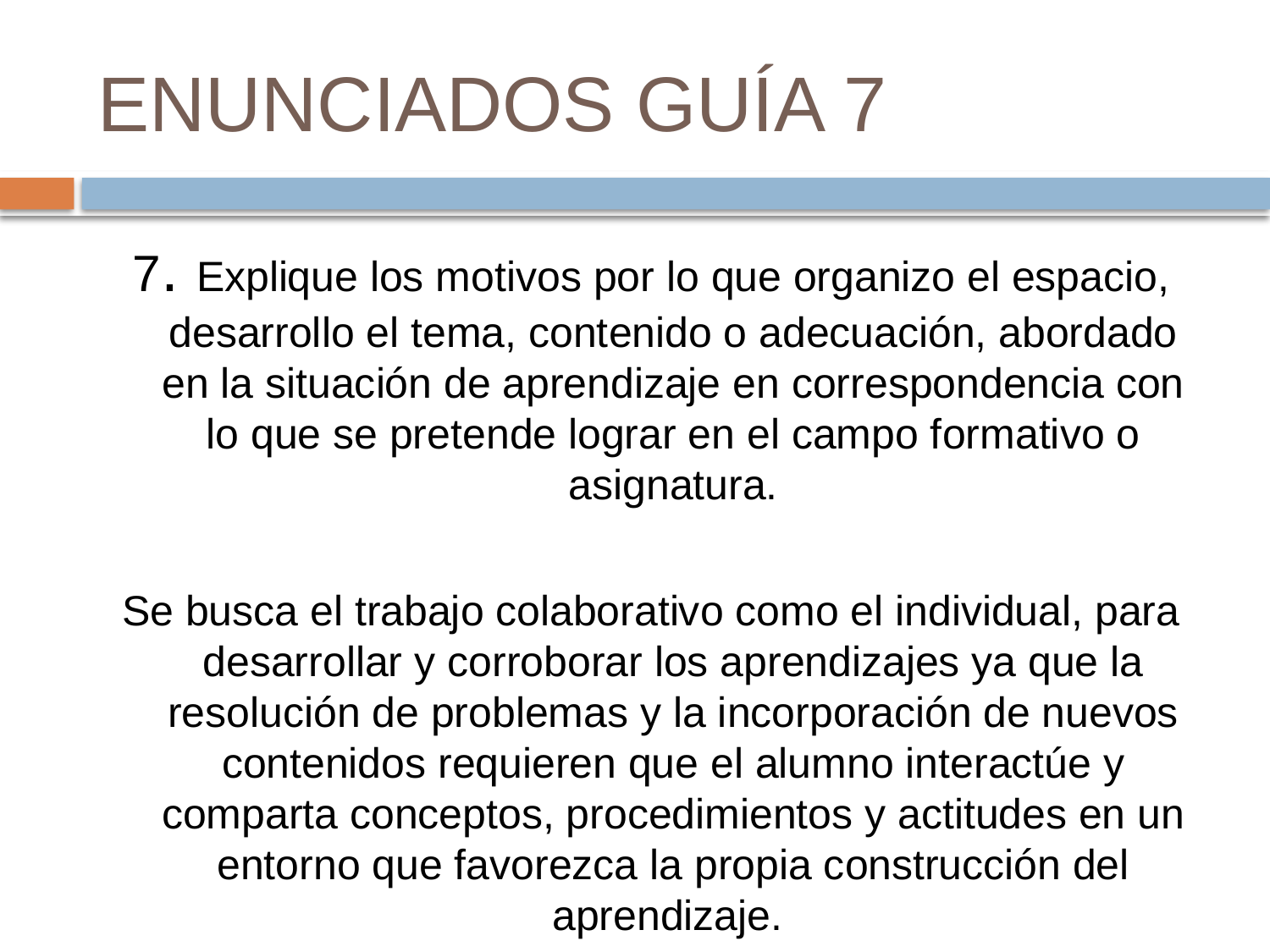

# ENUNCIADOS GUÍA 7
7. Explique los motivos por lo que organizo el espacio, desarrollo el tema, contenido o adecuación, abordado en la situación de aprendizaje en correspondencia con lo que se pretende lograr en el campo formativo o asignatura.

Se busca el trabajo colaborativo como el individual, para desarrollar y corroborar los aprendizajes ya que la resolución de problemas y la incorporación de nuevos contenidos requieren que el alumno interactúe y comparta conceptos, procedimientos y actitudes en un entorno que favorezca la propia construcción del aprendizaje.